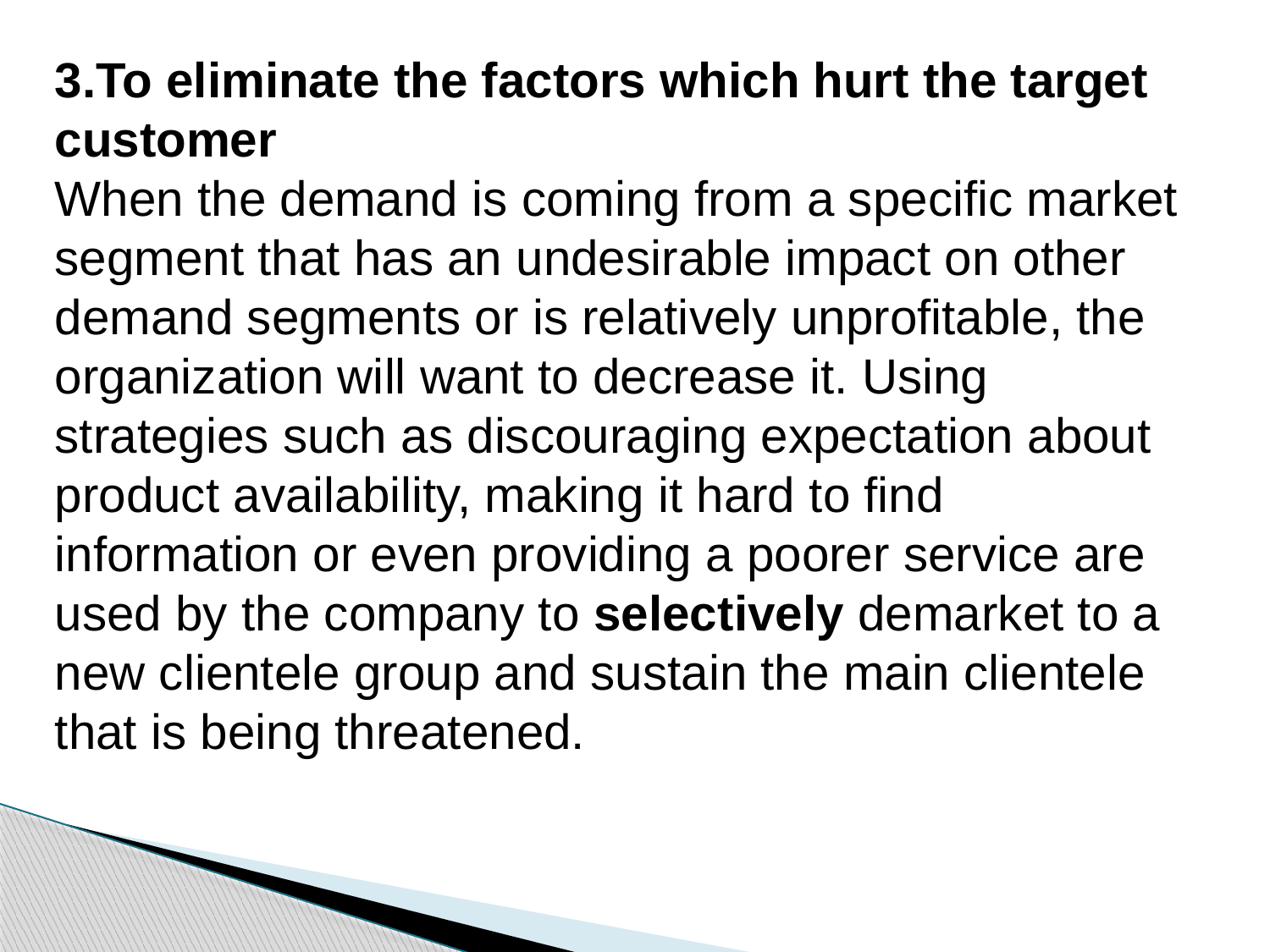

3.To eliminate the factors which hurt the target customer
When the demand is coming from a specific market segment that has an undesirable impact on other demand segments or is relatively unprofitable, the organization will want to decrease it. Using strategies such as discouraging expectation about product availability, making it hard to find information or even providing a poorer service are used by the company to selectively demarket to a new clientele group and sustain the main clientele that is being threatened.